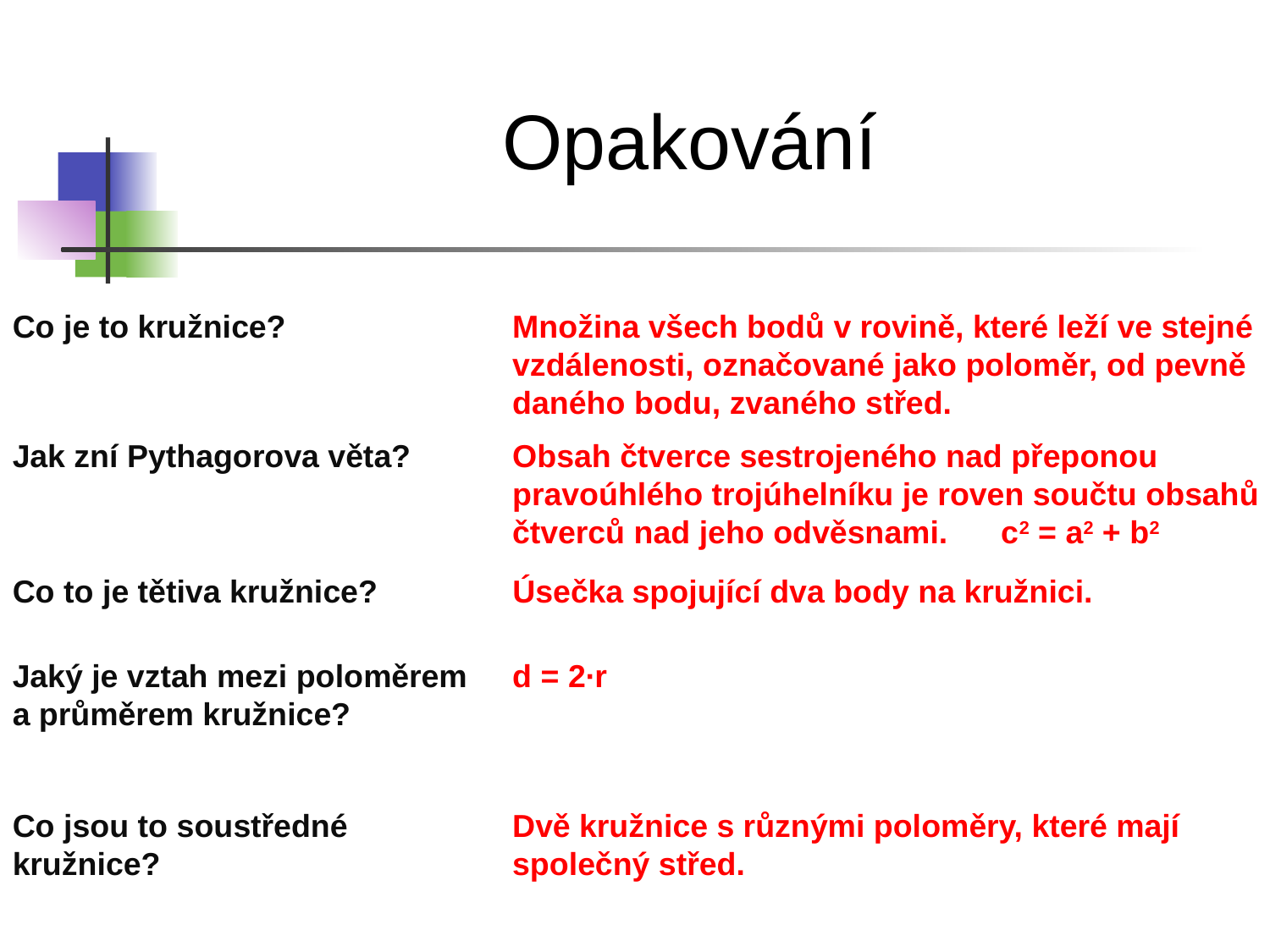

Opakování
Co je to kružnice?
Množina všech bodů v rovině, které leží ve stejné vzdálenosti, označované jako poloměr, od pevně daného bodu, zvaného střed.
Jak zní Pythagorova věta?
Obsah čtverce sestrojeného nad přeponou pravoúhlého trojúhelníku je roven součtu obsahů čtverců nad jeho odvěsnami.      c2 = a2 + b2
Co to je tětiva kružnice?
Úsečka spojující dva body na kružnici.
Jaký je vztah mezi poloměrem a průměrem kružnice?
d = 2∙r
Co jsou to soustředné kružnice?
Dvě kružnice s různými poloměry, které mají společný střed.